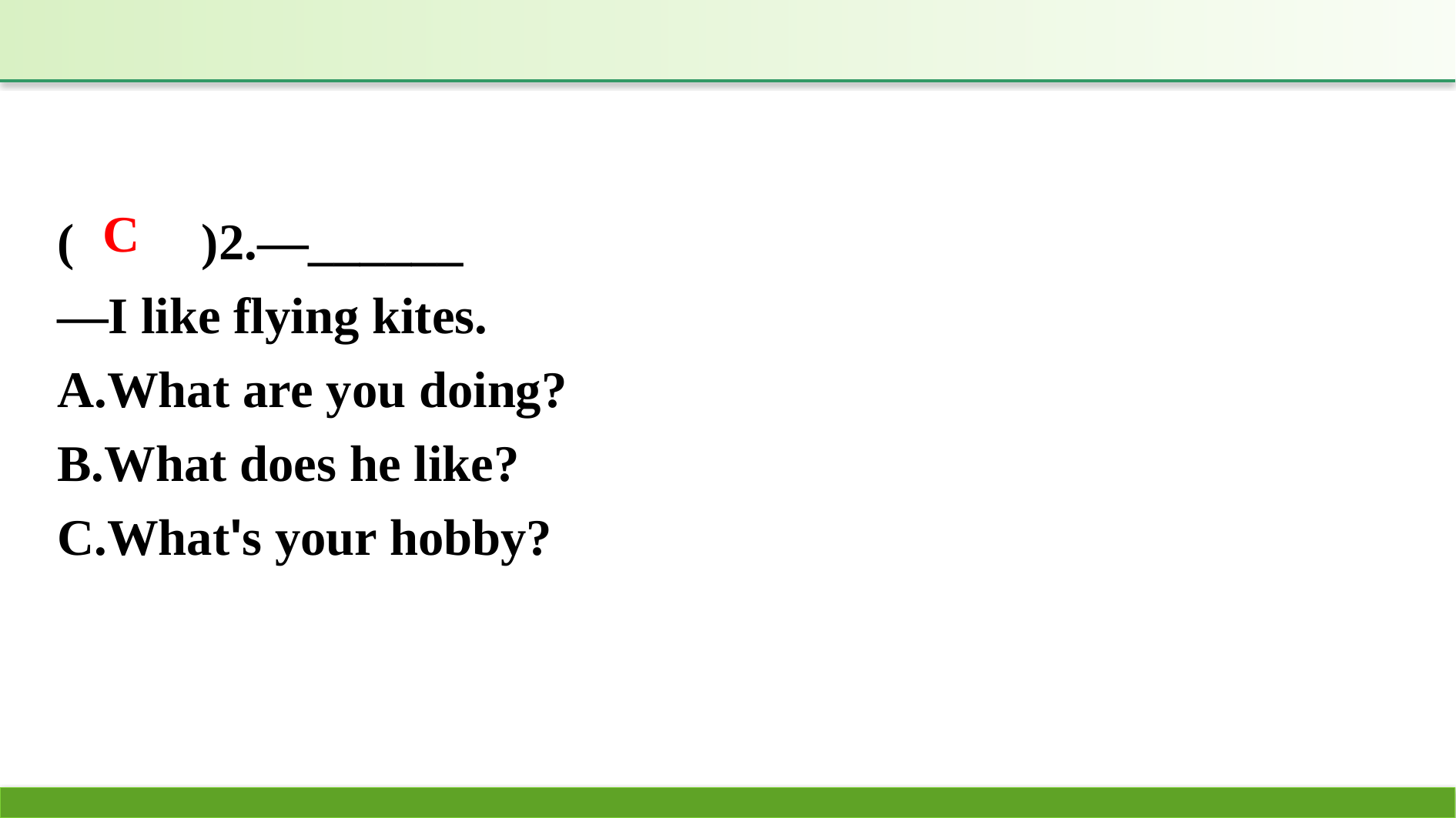

(　　)2.—______
—I like flying kites.
A.What are you doing?
B.What does he like?
C.What's your hobby?
C